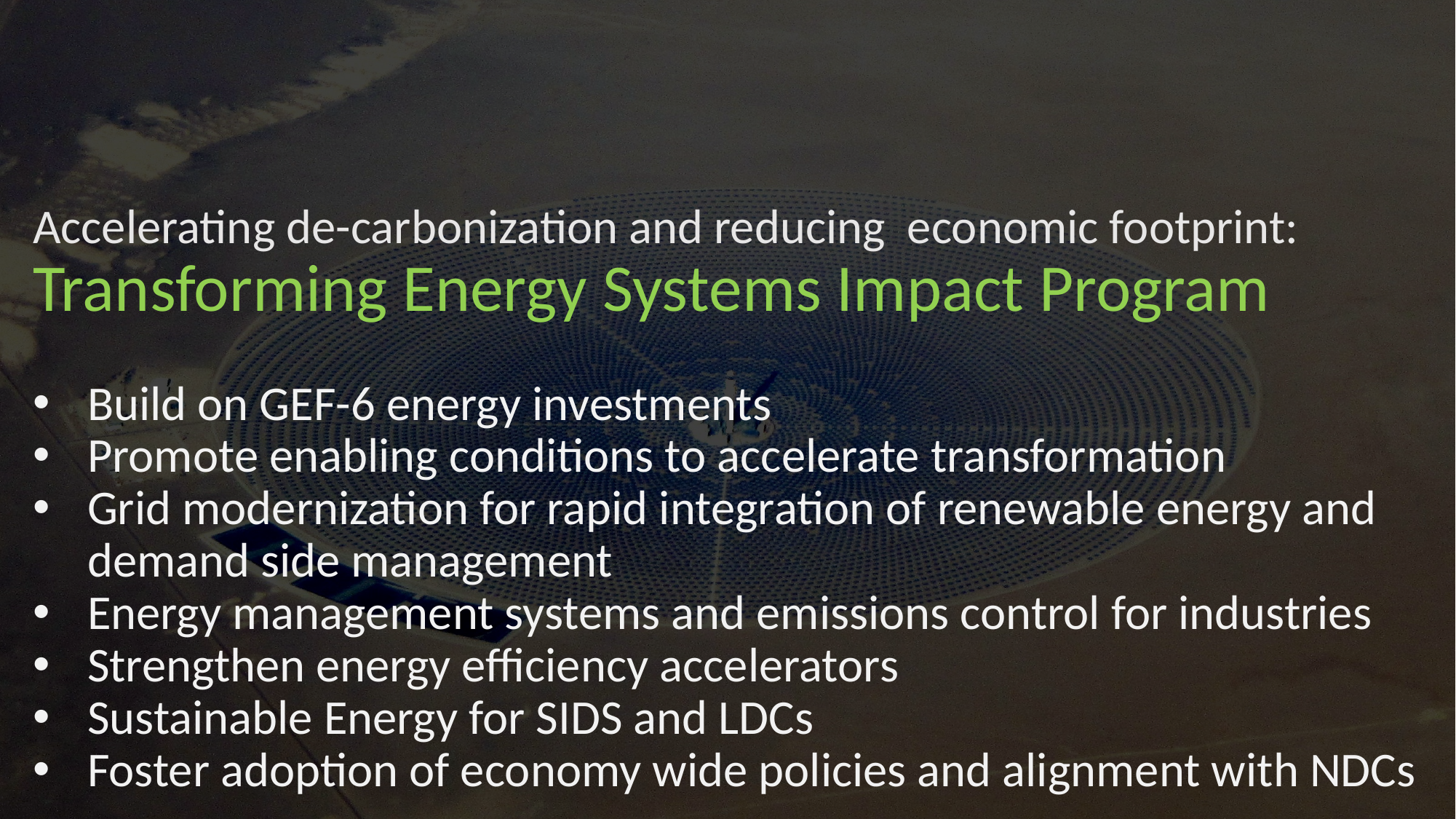

Accelerating de-carbonization and reducing  economic footprint:
Transforming Energy Systems Impact Program

Build on GEF-6 energy investments
Promote enabling conditions to accelerate transformation
Grid modernization for rapid integration of renewable energy and demand side management
Energy management systems and emissions control for industries
Strengthen energy efficiency accelerators
Sustainable Energy for SIDS and LDCs
Foster adoption of economy wide policies and alignment with NDCs